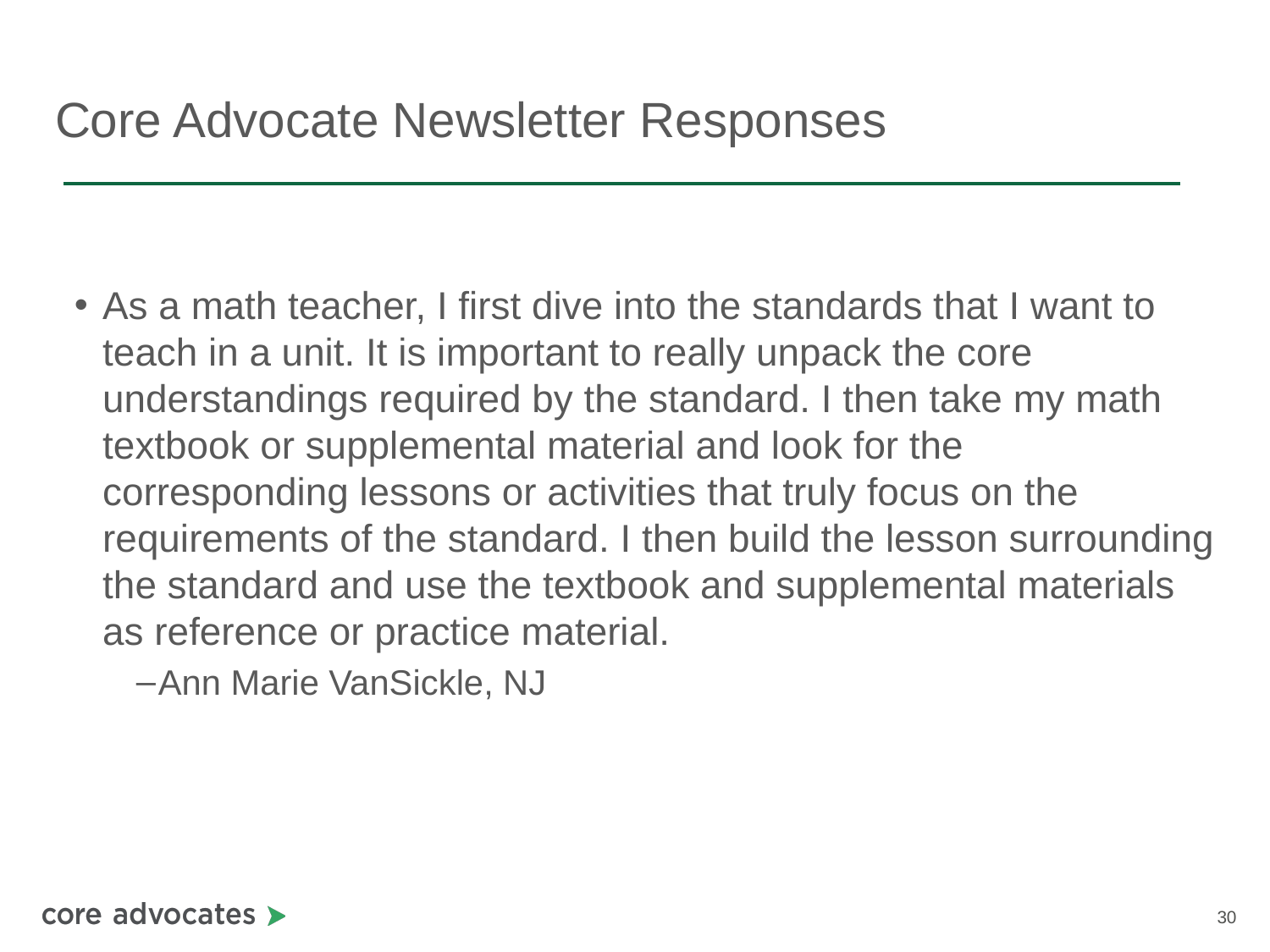

# Core Advocate Newsletter Responses

As a math teacher, I first dive into the standards that I want to teach in a unit. It is important to really unpack the core understandings required by the standard. I then take my math textbook or supplemental material and look for the corresponding lessons or activities that truly focus on the requirements of the standard. I then build the lesson surrounding the standard and use the textbook and supplemental materials as reference or practice material.
Ann Marie VanSickle, NJ